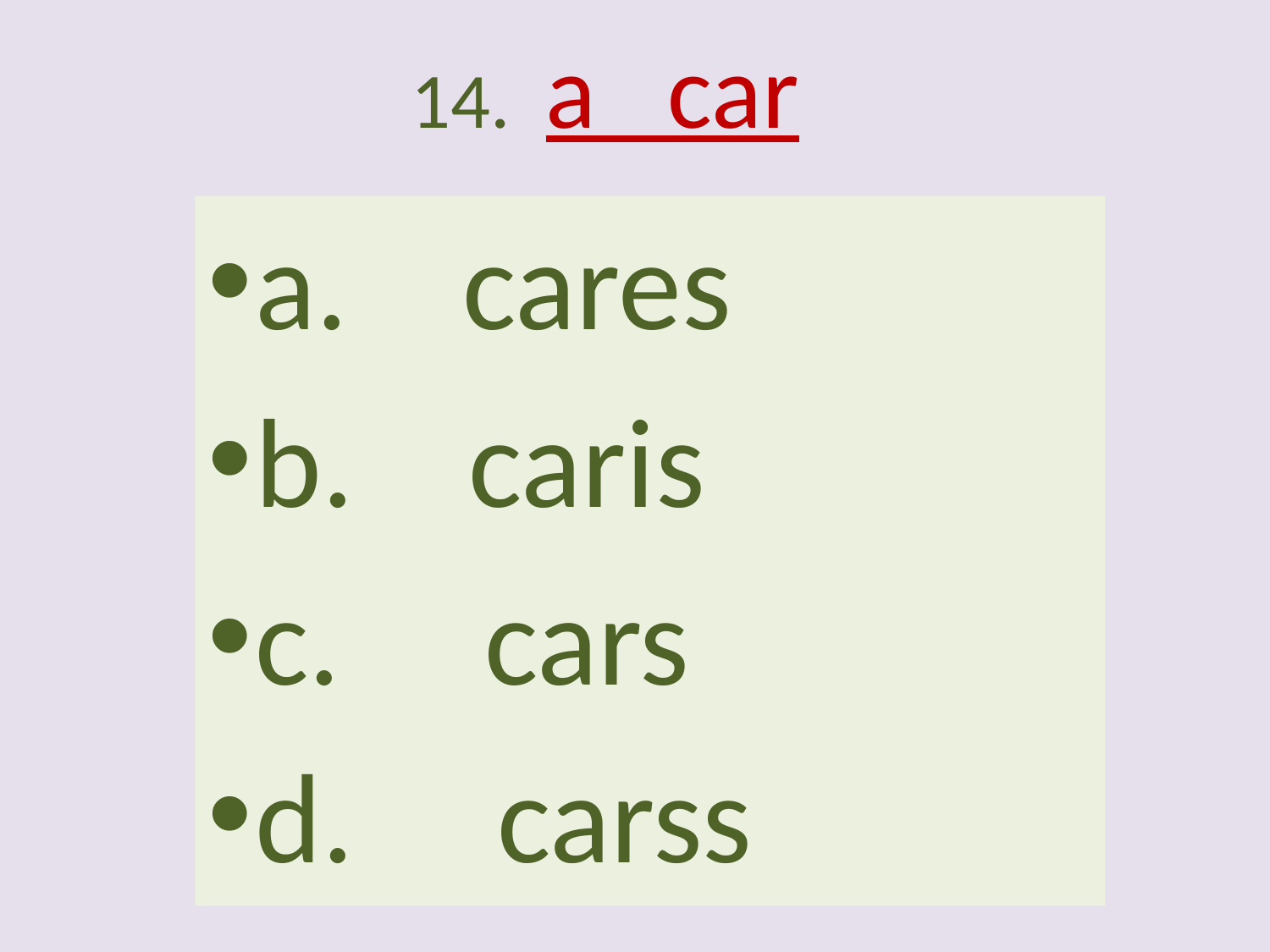

# 14.  a   car
a.    cares
b.    caris
c.     cars
d.     carss